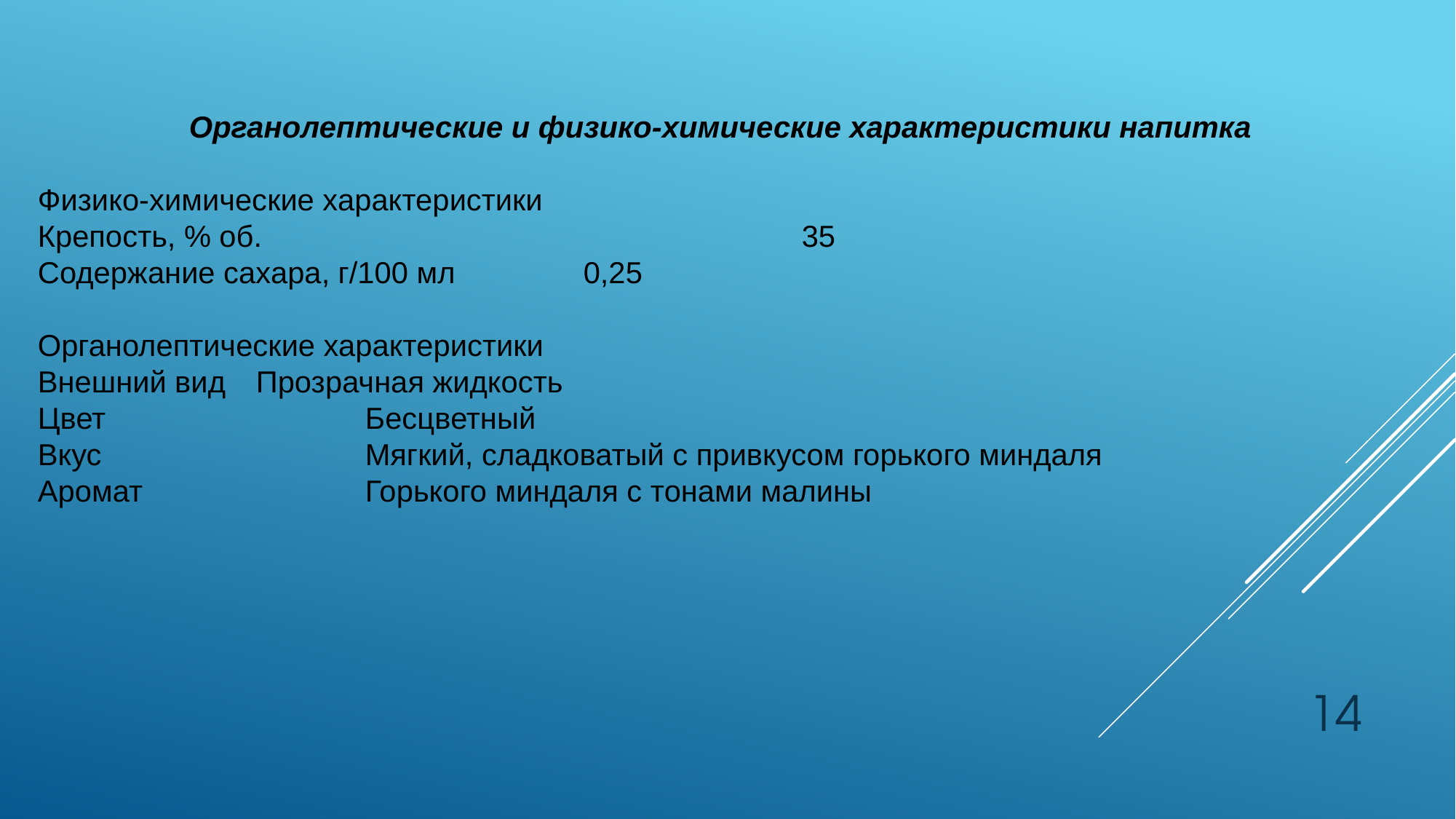

Органолептические и физико-химические характеристики напитка

Физико-химические характеристики
Крепость, % об.					35
Содержание сахара, г/100 мл		0,25

Органолептические характеристики
Внешний вид 	Прозрачная жидкость
Цвет			Бесцветный
Вкус			Мягкий, сладковатый с привкусом горького миндаля
Аромат			Горького миндаля с тонами малины
14